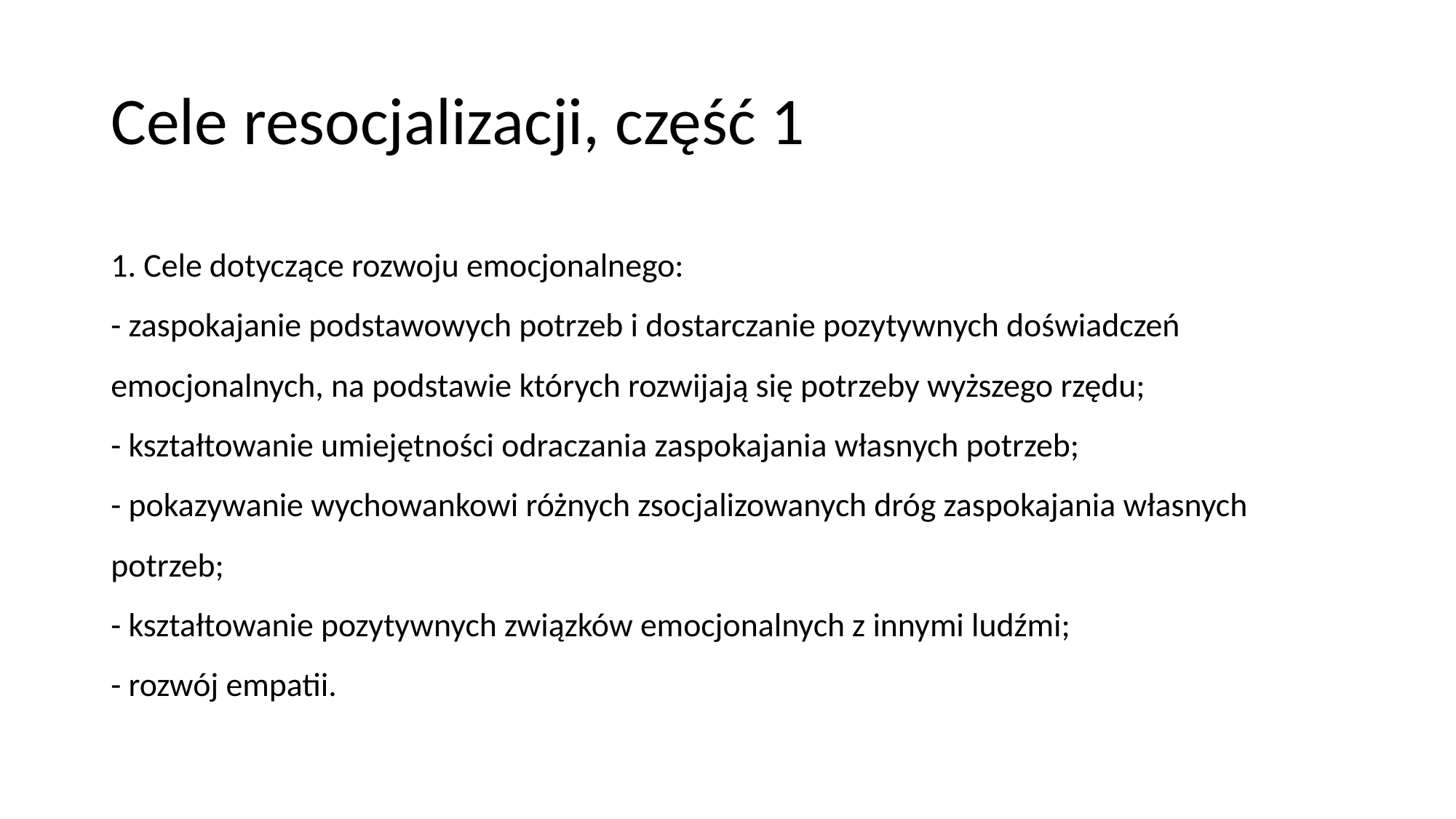

# Cele resocjalizacji, część 1
1. Cele dotyczące rozwoju emocjonalnego:
- zaspokajanie podstawowych potrzeb i dostarczanie pozytywnych doświadczeń emocjonalnych, na podstawie których rozwijają się potrzeby wyższego rzędu;
- kształtowanie umiejętności odraczania zaspokajania własnych potrzeb;
- pokazywanie wychowankowi różnych zsocjalizowanych dróg zaspokajania własnych potrzeb;
- kształtowanie pozytywnych związków emocjonalnych z innymi ludźmi;
- rozwój empatii.